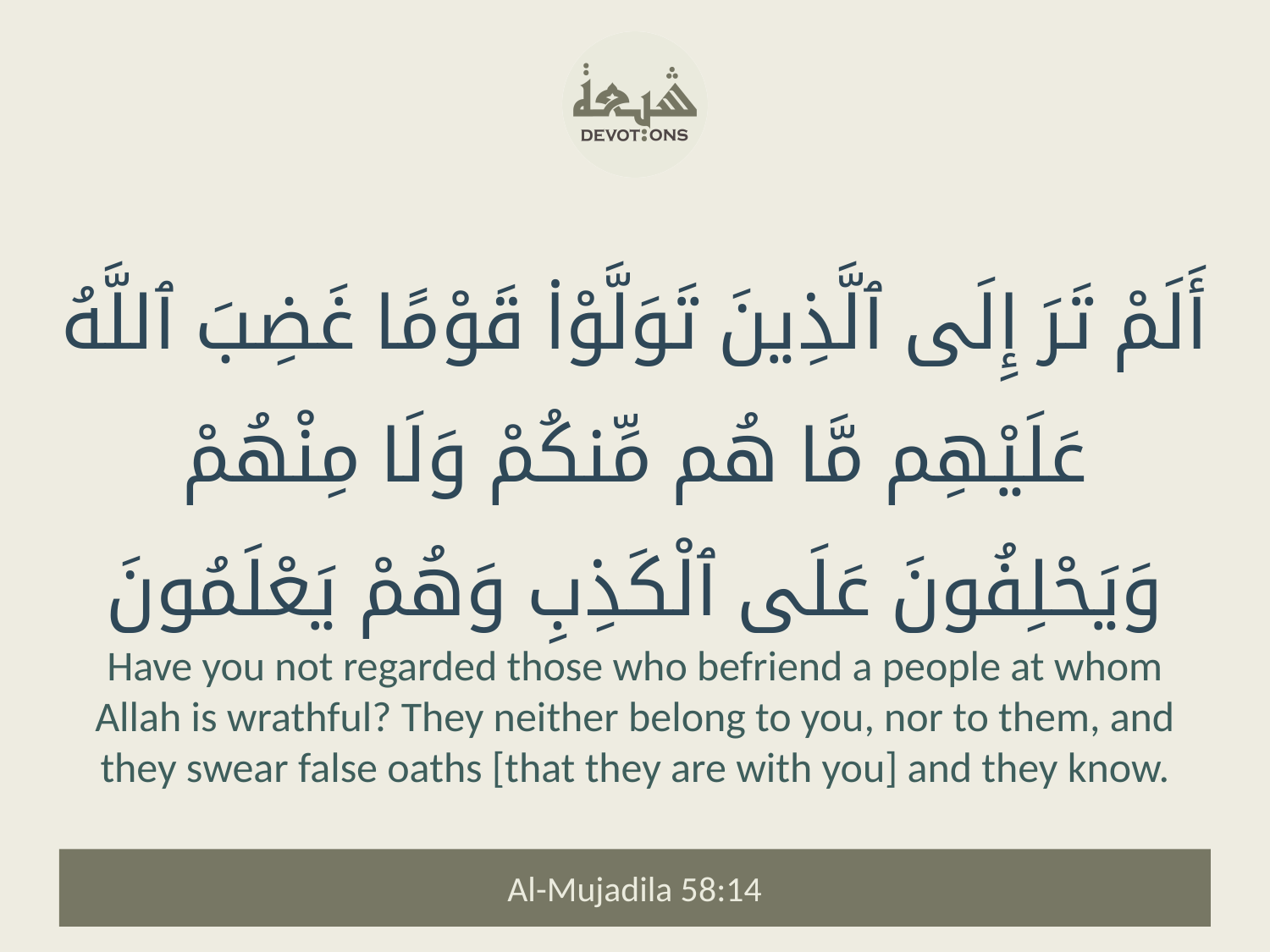

أَلَمْ تَرَ إِلَى ٱلَّذِينَ تَوَلَّوْا۟ قَوْمًا غَضِبَ ٱللَّهُ عَلَيْهِم مَّا هُم مِّنكُمْ وَلَا مِنْهُمْ وَيَحْلِفُونَ عَلَى ٱلْكَذِبِ وَهُمْ يَعْلَمُونَ
Have you not regarded those who befriend a people at whom Allah is wrathful? They neither belong to you, nor to them, and they swear false oaths [that they are with you] and they know.
Al-Mujadila 58:14